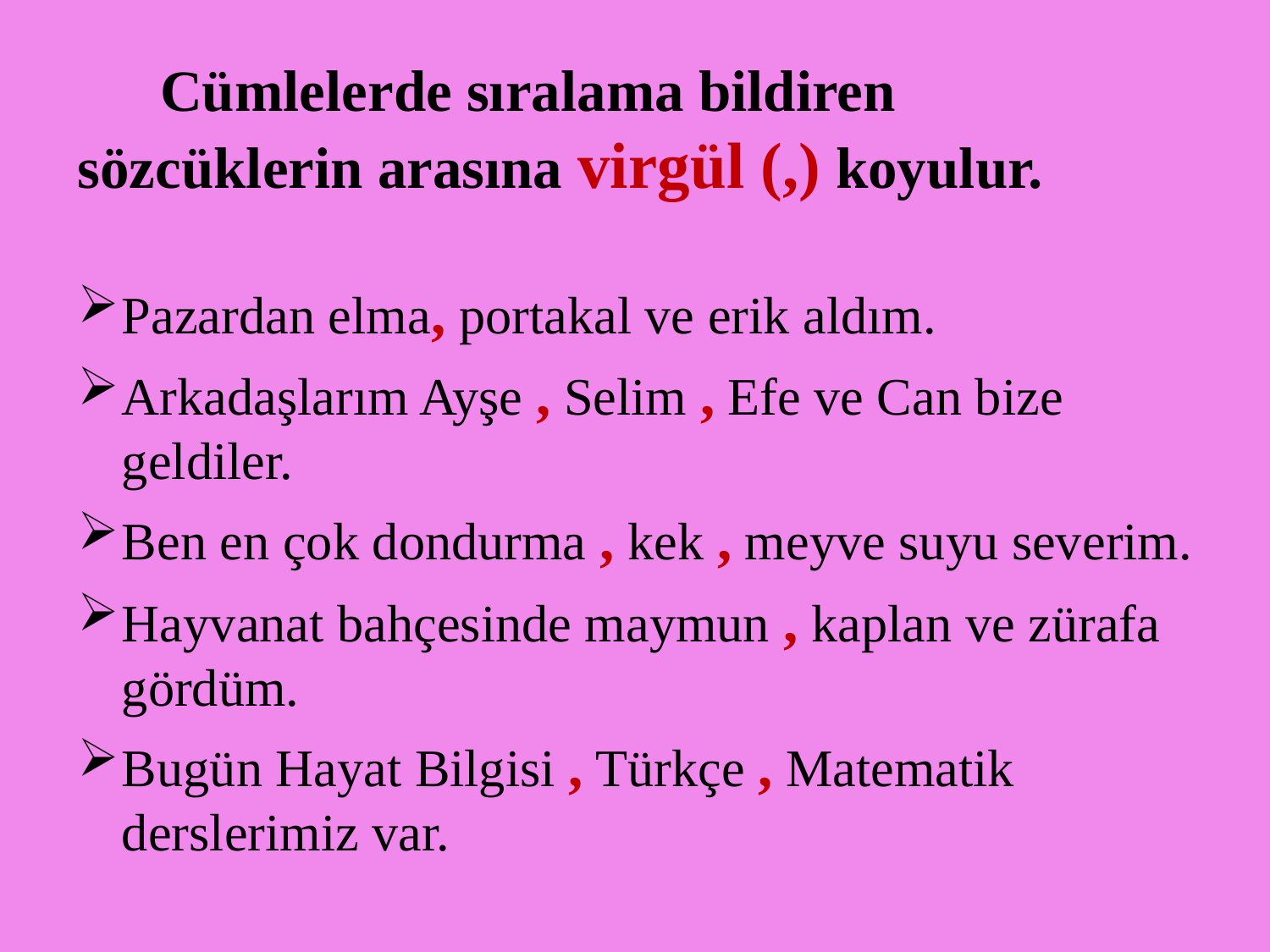

Cümlelerde sıralama bildiren sözcüklerin arasına virgül (,) koyulur.

Pazardan elma, portakal ve erik aldım.
Arkadaşlarım Ayşe , Selim , Efe ve Can bize geldiler.
Ben en çok dondurma , kek , meyve suyu severim.
Hayvanat bahçesinde maymun , kaplan ve zürafa gördüm.
Bugün Hayat Bilgisi , Türkçe , Matematik derslerimiz var.